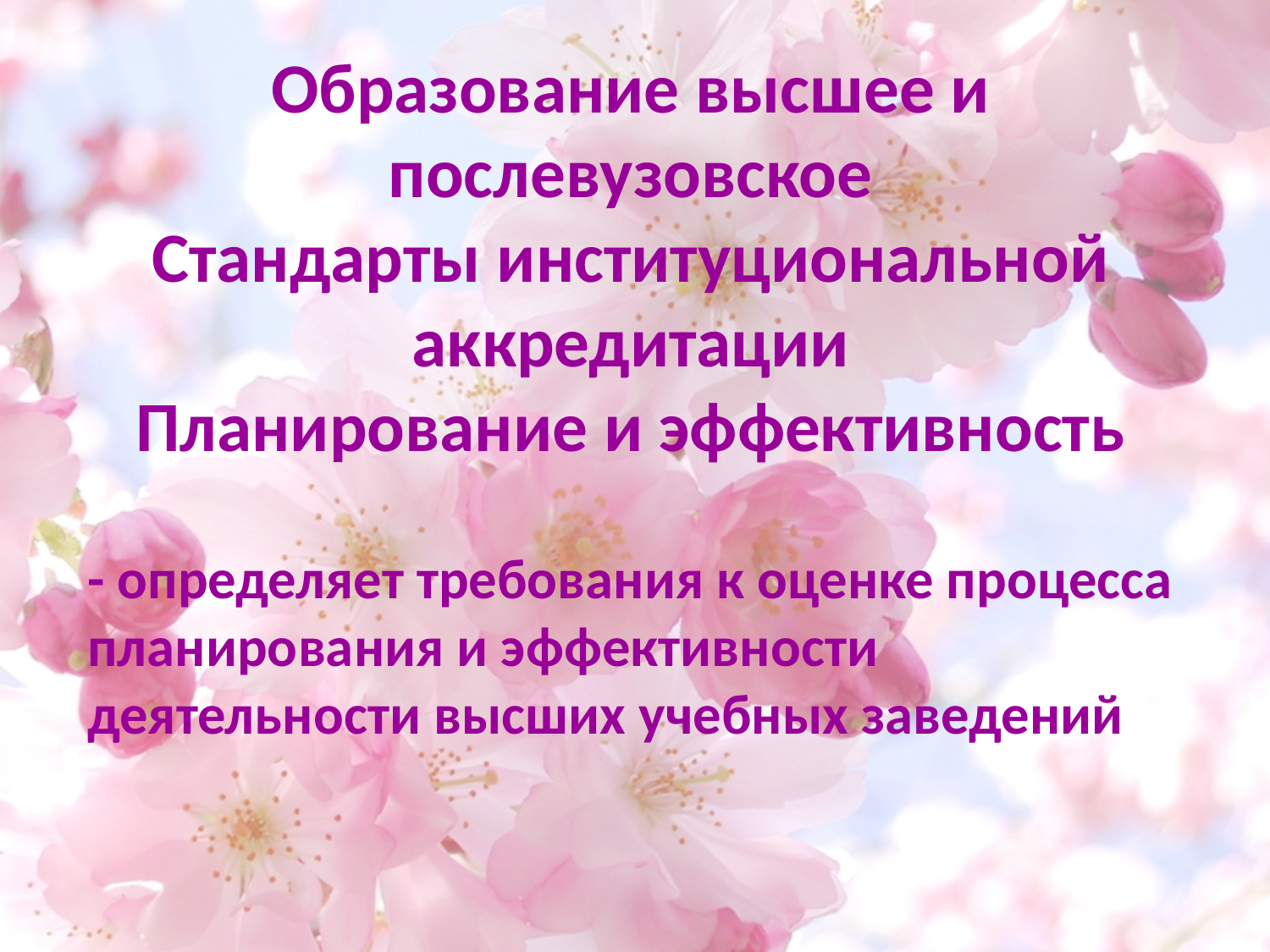

Образование высшее и послевузовское
Стандарты институциональной аккредитации
Планирование и эффективность
- определяет требования к оценке процесса планирования и эффективности деятельности высших учебных заведений